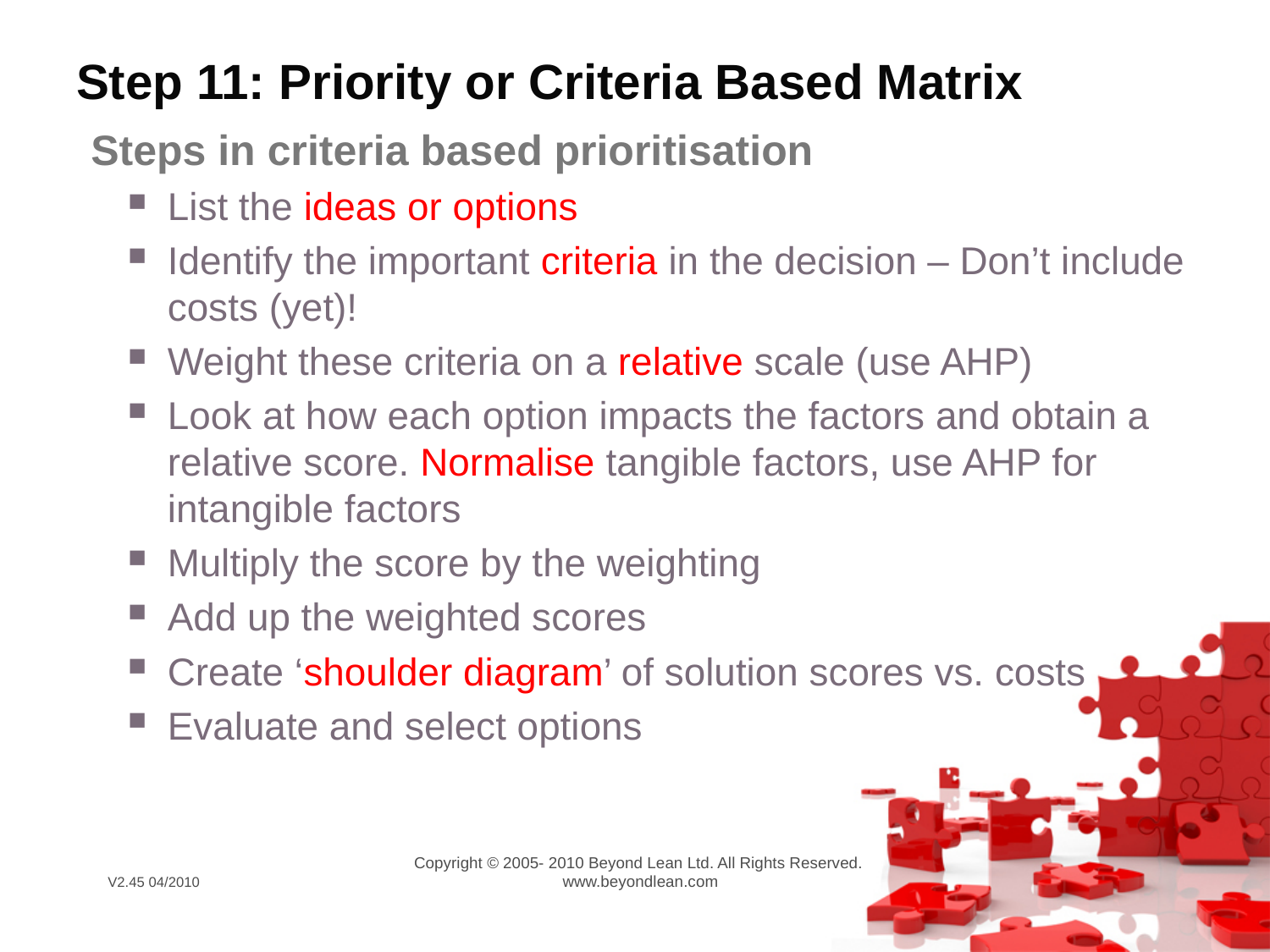

# Step 11: Priority or Criteria Based Matrix
Steps in criteria based prioritisation
List the ideas or options
Identify the important criteria in the decision – Don’t include costs (yet)!
Weight these criteria on a relative scale (use AHP)
Look at how each option impacts the factors and obtain a relative score. Normalise tangible factors, use AHP for intangible factors
Multiply the score by the weighting
Add up the weighted scores
Create ‘shoulder diagram’ of solution scores vs. costs
Evaluate and select options